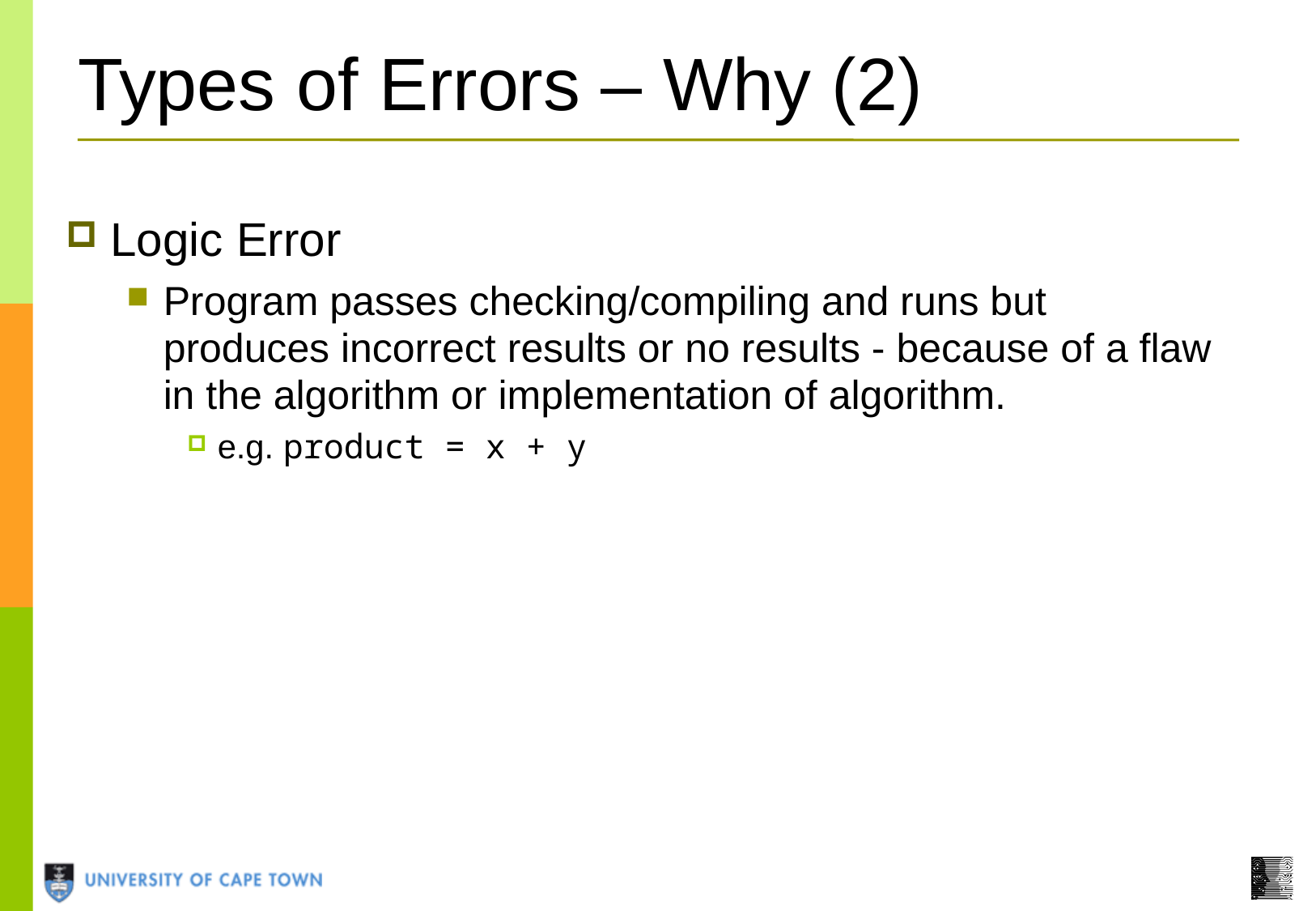

Types of Errors – Why (2)

Logic Error
Program passes checking/compiling and runs but produces incorrect results or no results - because of a flaw in the algorithm or implementation of algorithm.
e.g. product = x + y